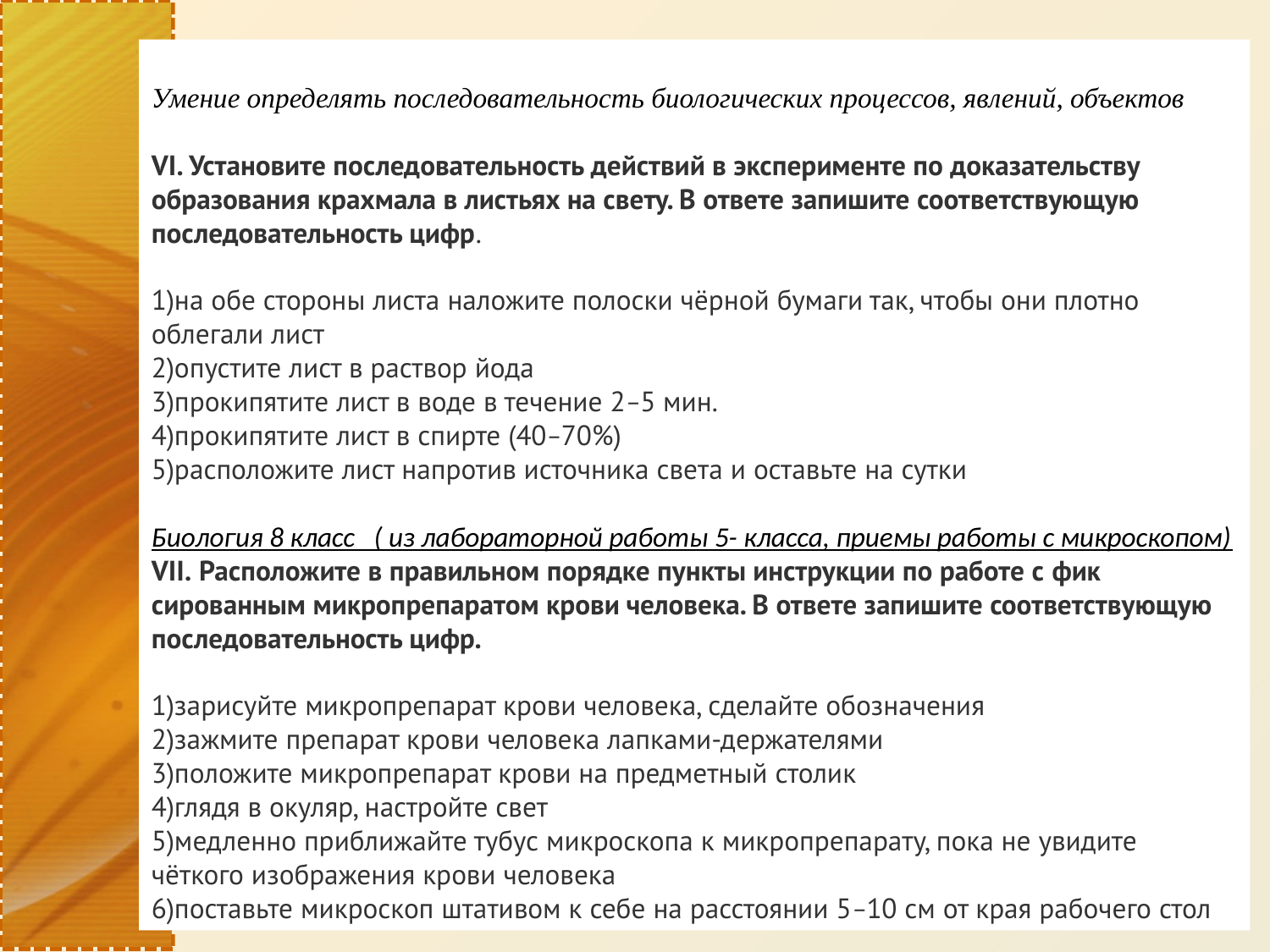

Умение определять последовательность биологических процессов, явлений, объектов

VI. Установите последовательность действий в эксперименте по доказательству образования крахмала в листьях на свету. В ответе запишите соответствующую последовательность цифр.

1)на обе стороны листа наложите полоски чёрной бумаги так, чтобы они плотно облегали лист
2)опустите лист в раствор йода
3)прокипятите лист в воде в течение 2–5 мин.
4)прокипятите лист в спирте (40–70%)
5)расположите лист напротив источника света и оставьте на сутки

Биология 8 класс   ( из лабораторной работы 5- класса, приемы работы с микроскопом)
VII. Расположите в правильном порядке пункты инструкции по работе с фик­сированным микропрепаратом крови человека. В ответе запишите соответствующую последовательность цифр.

1)зарисуйте микропрепарат крови человека, сделайте обозначения
2)зажмите препарат крови человека лапками-держателями
3)положите микропрепарат крови на предметный столик
4)глядя в окуляр, настройте свет
5)медленно приближайте тубус микроскопа к микропрепарату, пока не увидите чёткого изображения крови человека
6)поставьте микроскоп штативом к себе на расстоянии 5–10 см от края рабочего стол